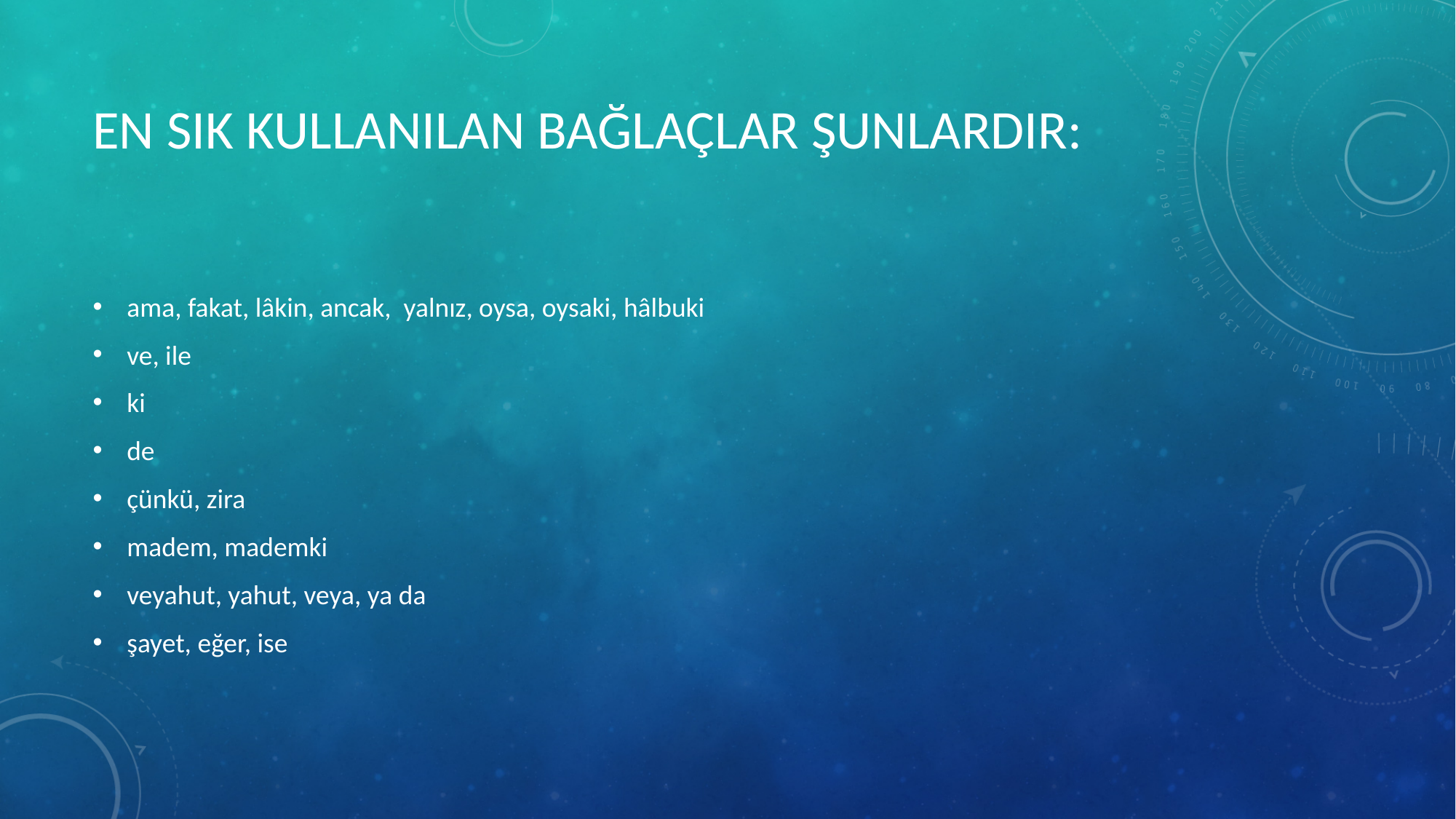

# En sık kullanılan bağlaçlar şunlardır:
ama, fakat, lâkin, ancak,  yalnız, oysa, oysaki, hâlbuki
ve, ile
ki
de
çünkü, zira
madem, mademki
veyahut, yahut, veya, ya da
şayet, eğer, ise